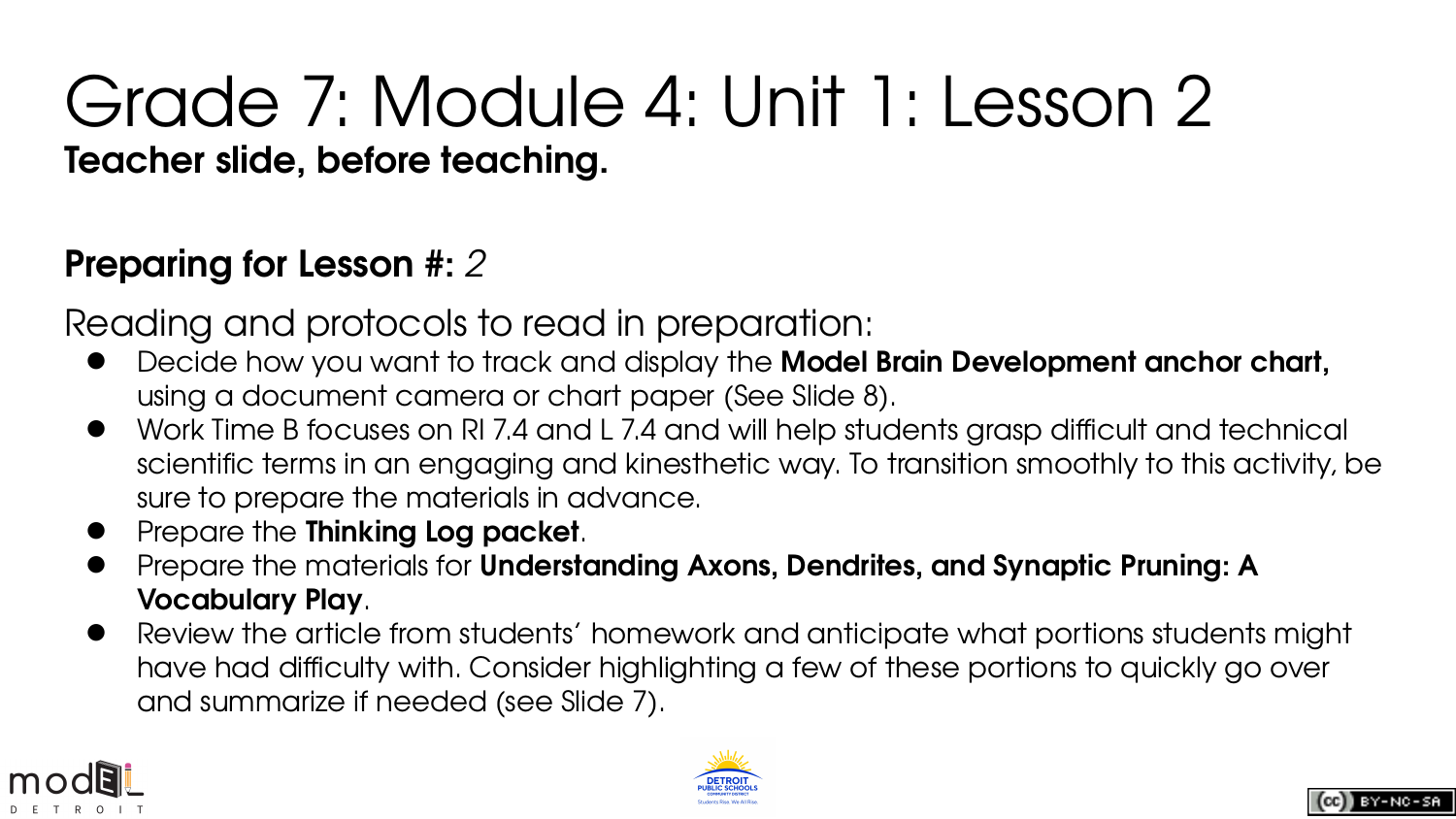

Grade 7: Module 4: Unit 1: Lesson 2
Teacher slide, before teaching.

Preparing for Lesson #: 2
Reading and protocols to read in preparation:
Decide how you want to track and display the Model Brain Development anchor chart, using a document camera or chart paper (See Slide 8).
Work Time B focuses on RI 7.4 and L 7.4 and will help students grasp difficult and technical scientific terms in an engaging and kinesthetic way. To transition smoothly to this activity, be sure to prepare the materials in advance.
Prepare the Thinking Log packet.
Prepare the materials for Understanding Axons, Dendrites, and Synaptic Pruning: A Vocabulary Play.
Review the article from students’ homework and anticipate what portions students might have had difficulty with. Consider highlighting a few of these portions to quickly go over and summarize if needed (see Slide 7).